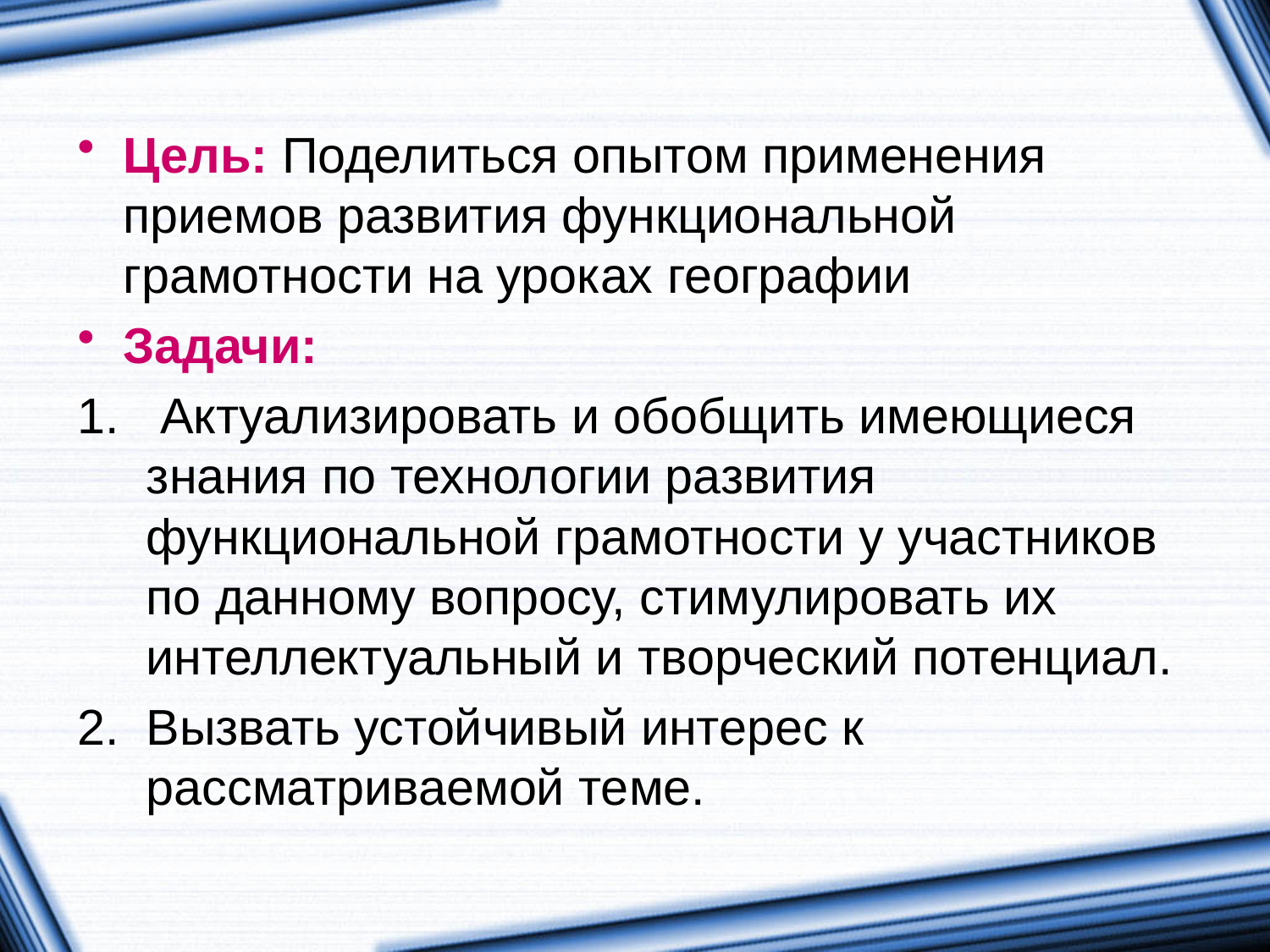

Цель: Поделиться опытом применения приемов развития функциональной грамотности на уроках географии
Задачи:
 Актуализировать и обобщить имеющиеся знания по технологии развития функциональной грамотности у участников по данному вопросу, стимулировать их интеллектуальный и творческий потенциал.
Вызвать устойчивый интерес к рассматриваемой теме.